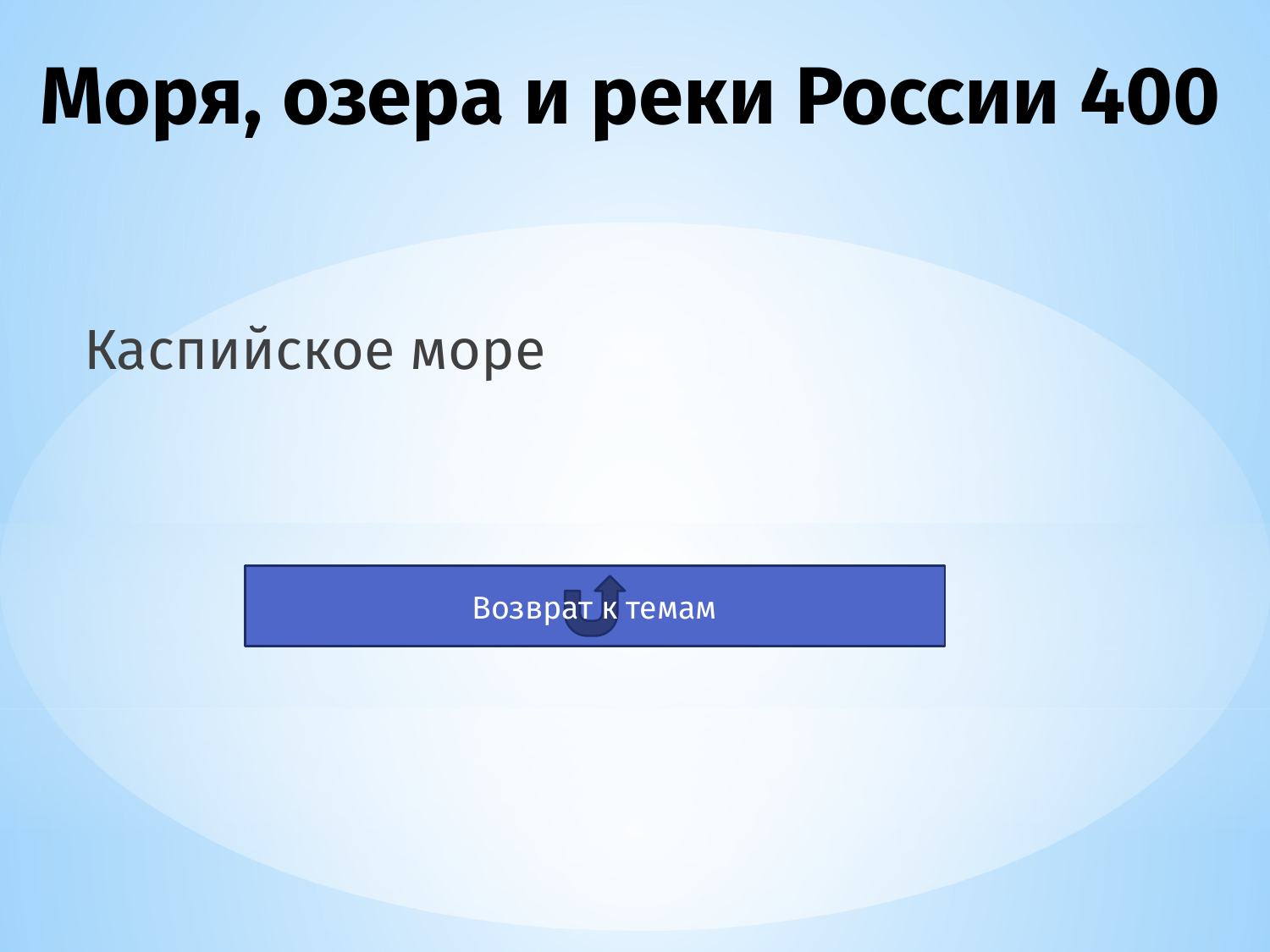

# Моря, озера и реки России 400
Каспийское море
Возврат к темам